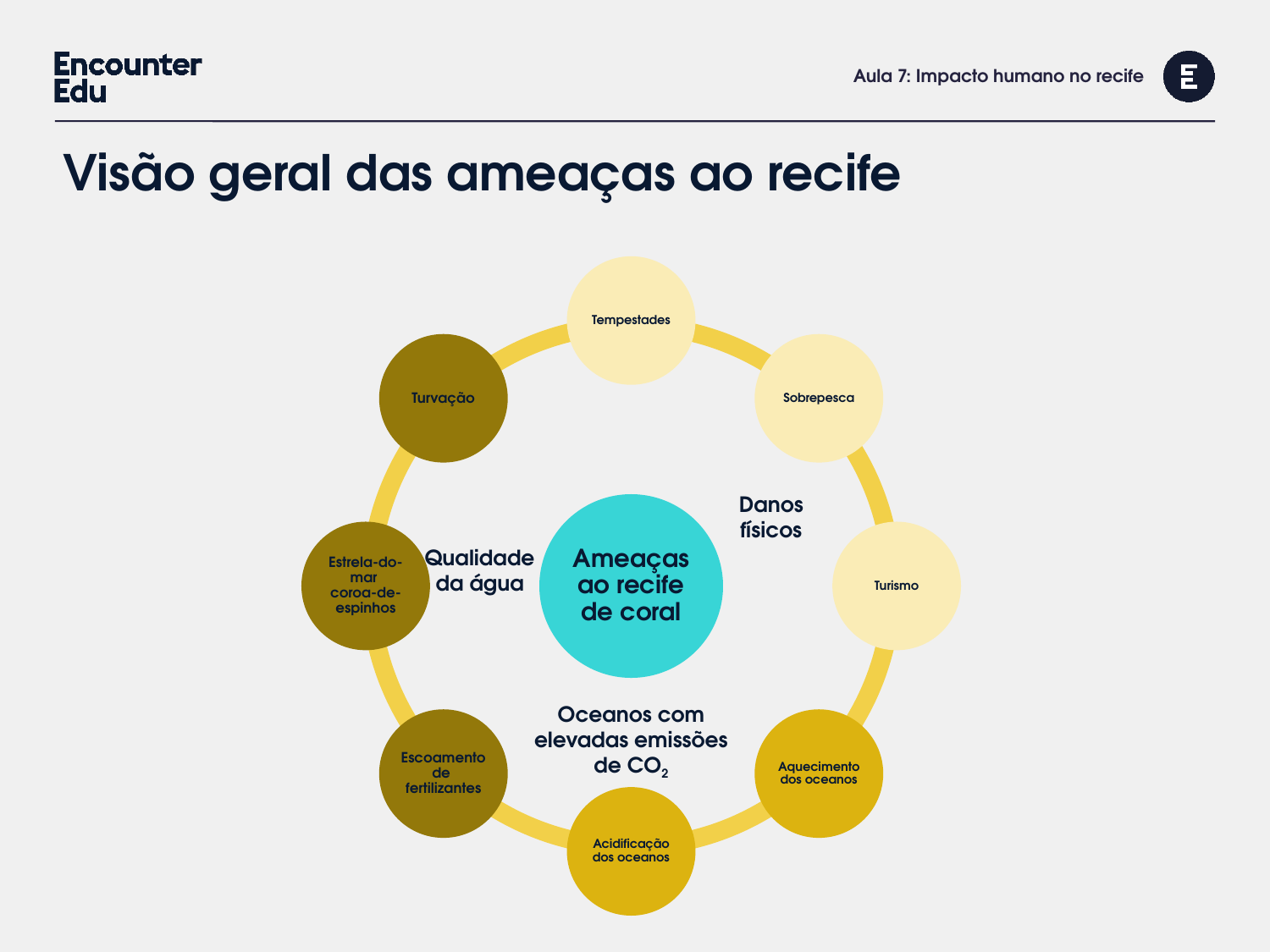

# Aula 7: Impacto humano no recife
Visão geral das ameaças ao recife
Ameaças ao recife de coral
Tempestades
Sobrepesca
Turismo
Aquecimento dos oceanos
Acidificação dos oceanos
Escoamento de
fertilizantes
Estrela-do-mar
coroa-de-espinhos
Turvação
Danos físicos
Qualidade da água
Oceanos com elevadas emissões de CO2